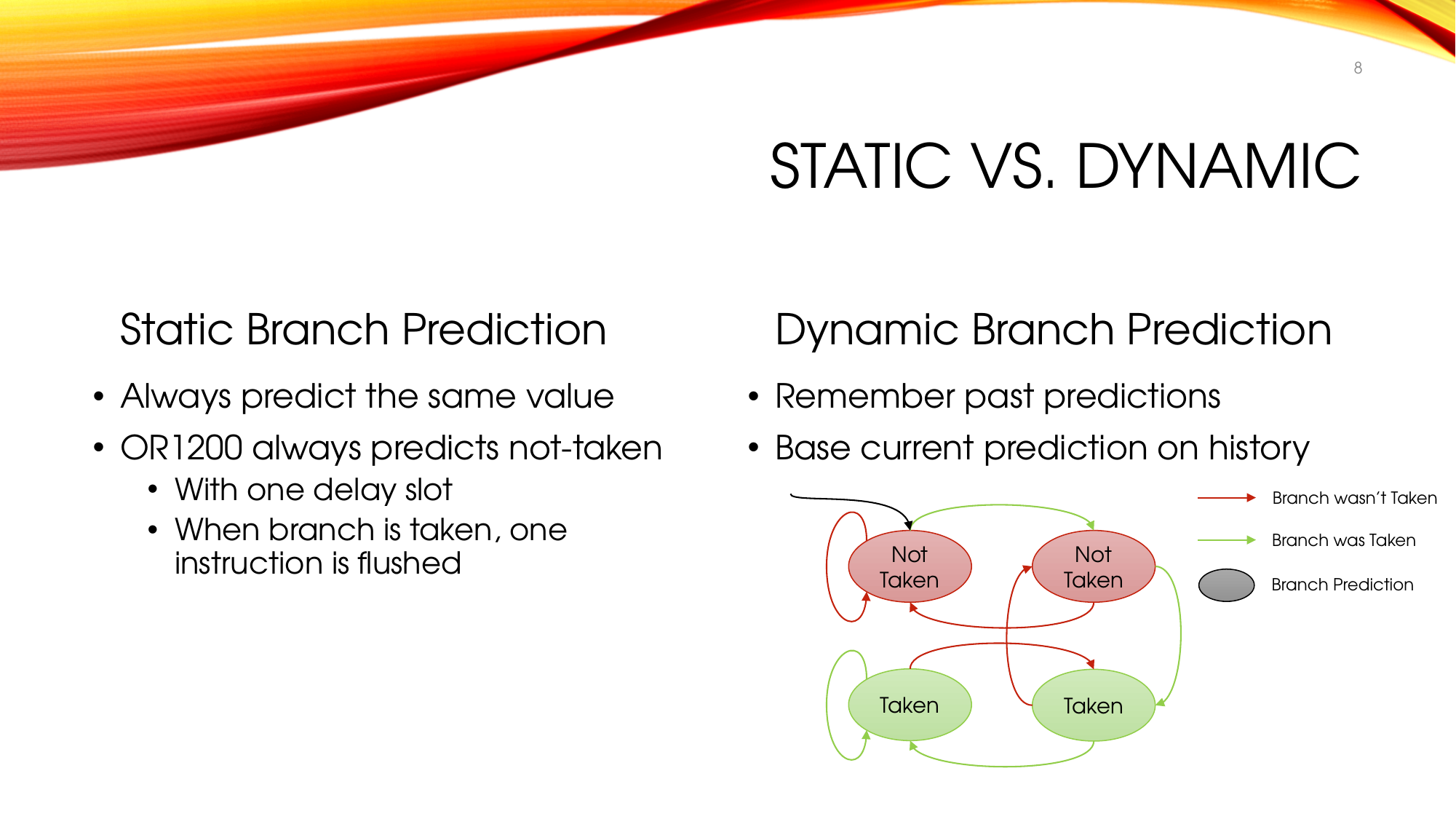

8
# Static vs. Dynamic
Static Branch Prediction
Dynamic Branch Prediction
Always predict the same value
OR1200 always predicts not-taken
With one delay slot
When branch is taken, one instruction is flushed
Remember past predictions
Base current prediction on history
Branch wasn’t Taken
Branch was Taken
Branch Prediction

Not Taken
Not Taken
Taken
Taken